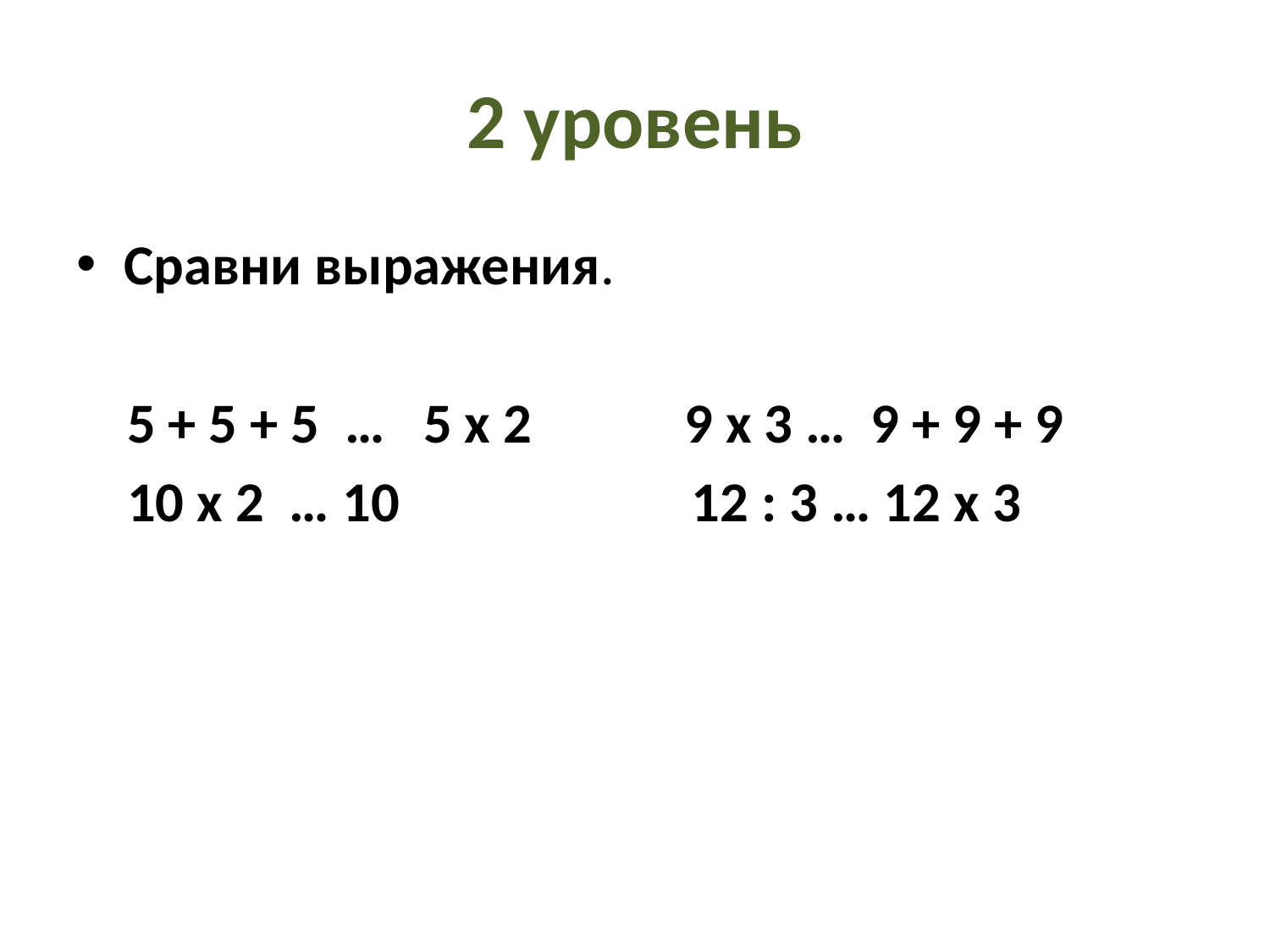

# 2 уровень
Сравни выражения.

    5 + 5 + 5  …   5 х 2            9 х 3 …  9 + 9 + 9
    10 х 2  … 10                       12 : 3 … 12 х 3